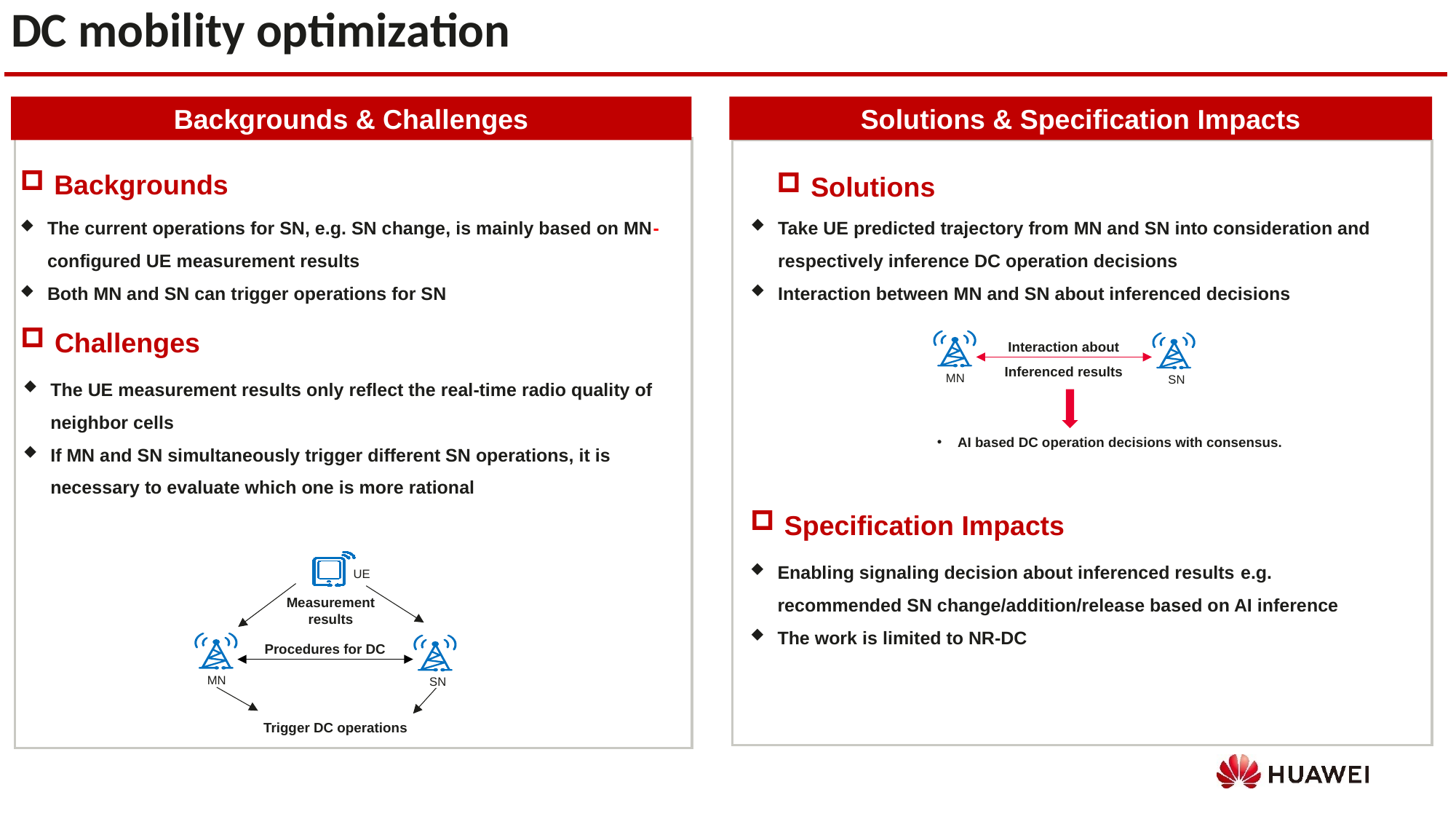

DC mobility optimization
Solutions & Specification Impacts

Backgrounds & Challenges

Backgrounds
Solutions
Take UE predicted trajectory from MN and SN into consideration and respectively inference DC operation decisions
Interaction between MN and SN about inferenced decisions
The current operations for SN, e.g. SN change, is mainly based on MN-configured UE measurement results
Both MN and SN can trigger operations for SN
Challenges

Interaction about
Inferenced results

The UE measurement results only reflect the real-time radio quality of neighbor cells
If MN and SN simultaneously trigger different SN operations, it is necessary to evaluate which one is more rational
MN
SN

AI based DC operation decisions with consensus.
Specification Impacts
Enabling signaling decision about inferenced results e.g. recommended SN change/addition/release based on AI inference
The work is limited to NR-DC

UE
Measurement
results

Procedures for DC

MN
SN
Trigger DC operations